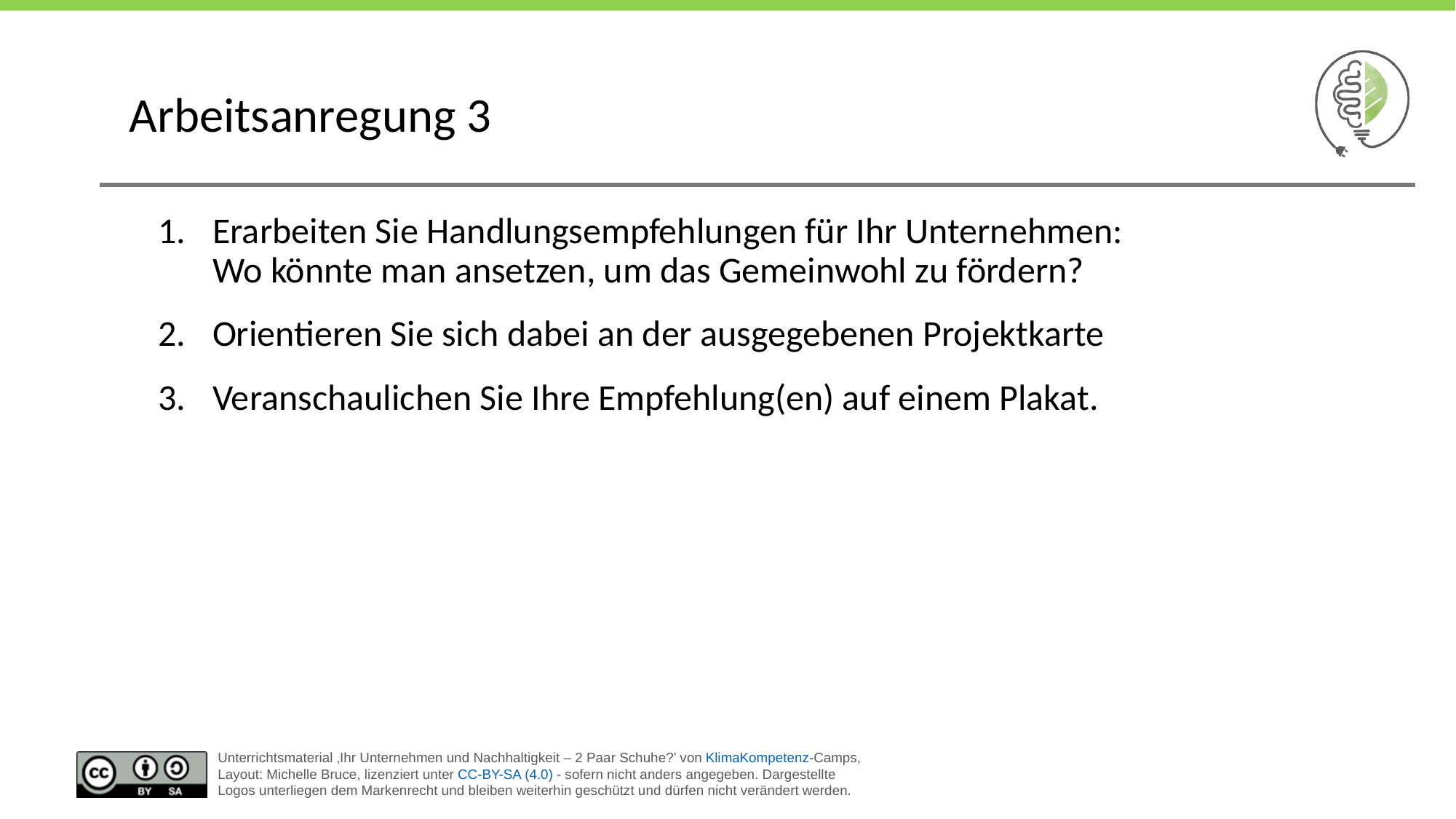

Arbeitsanregung 3
Erarbeiten Sie Handlungsempfehlungen für Ihr Unternehmen:
Wo könnte man ansetzen, um das Gemeinwohl zu fördern?
Orientieren Sie sich dabei an der ausgegebenen Projektkarte
Veranschaulichen Sie Ihre Empfehlung(en) auf einem Plakat.